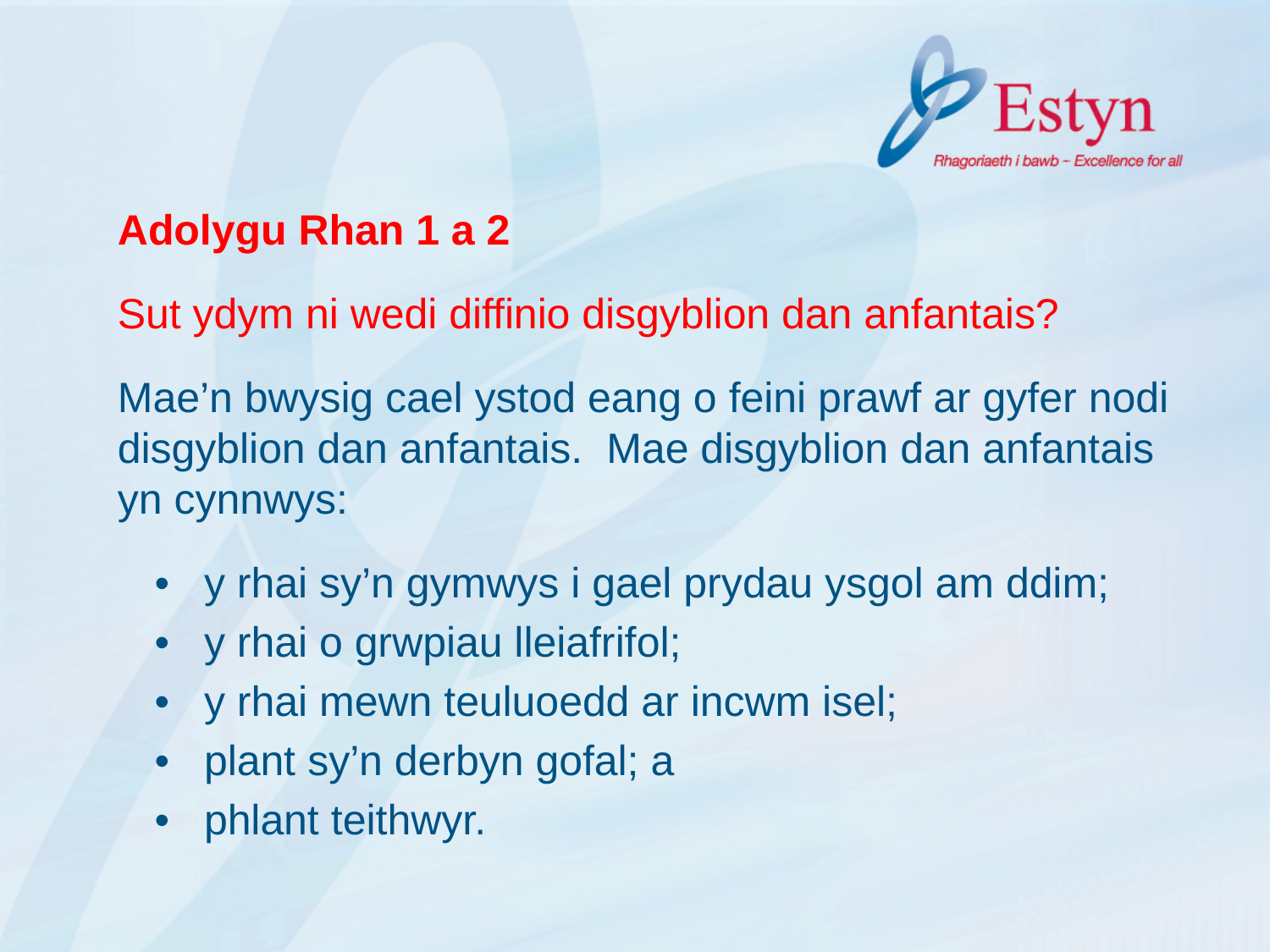

Adolygu Rhan 1 a 2

Sut ydym ni wedi diffinio disgyblion dan anfantais?

Mae’n bwysig cael ystod eang o feini prawf ar gyfer nodi disgyblion dan anfantais.  Mae disgyblion dan anfantais yn cynnwys:

•	y rhai sy’n gymwys i gael prydau ysgol am ddim;
•	y rhai o grwpiau lleiafrifol;
•	y rhai mewn teuluoedd ar incwm isel;
•	plant sy’n derbyn gofal; a
•	phlant teithwyr.